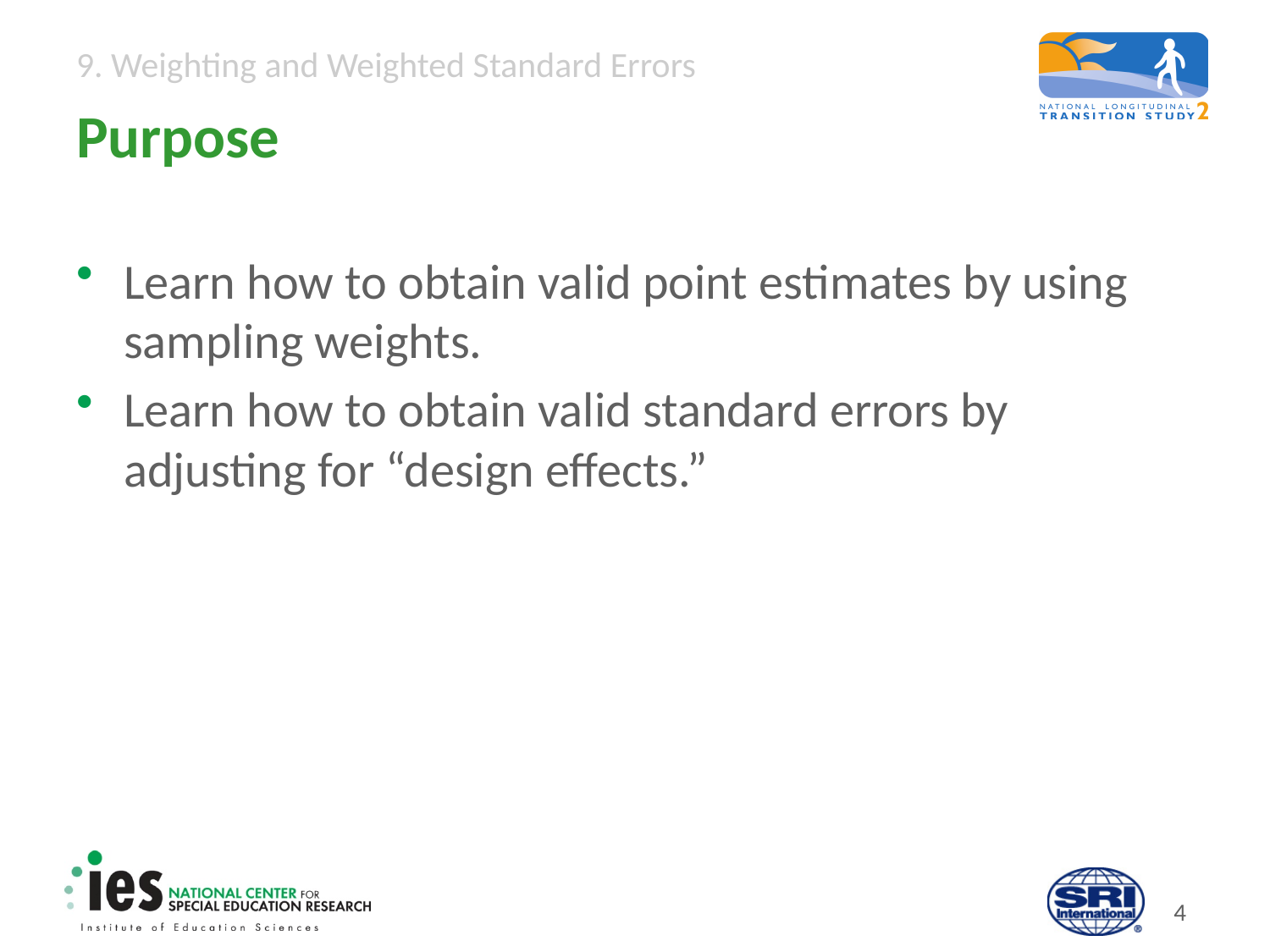

# Purpose
Learn how to obtain valid point estimates by using sampling weights.
Learn how to obtain valid standard errors by adjusting for “design effects.”

4